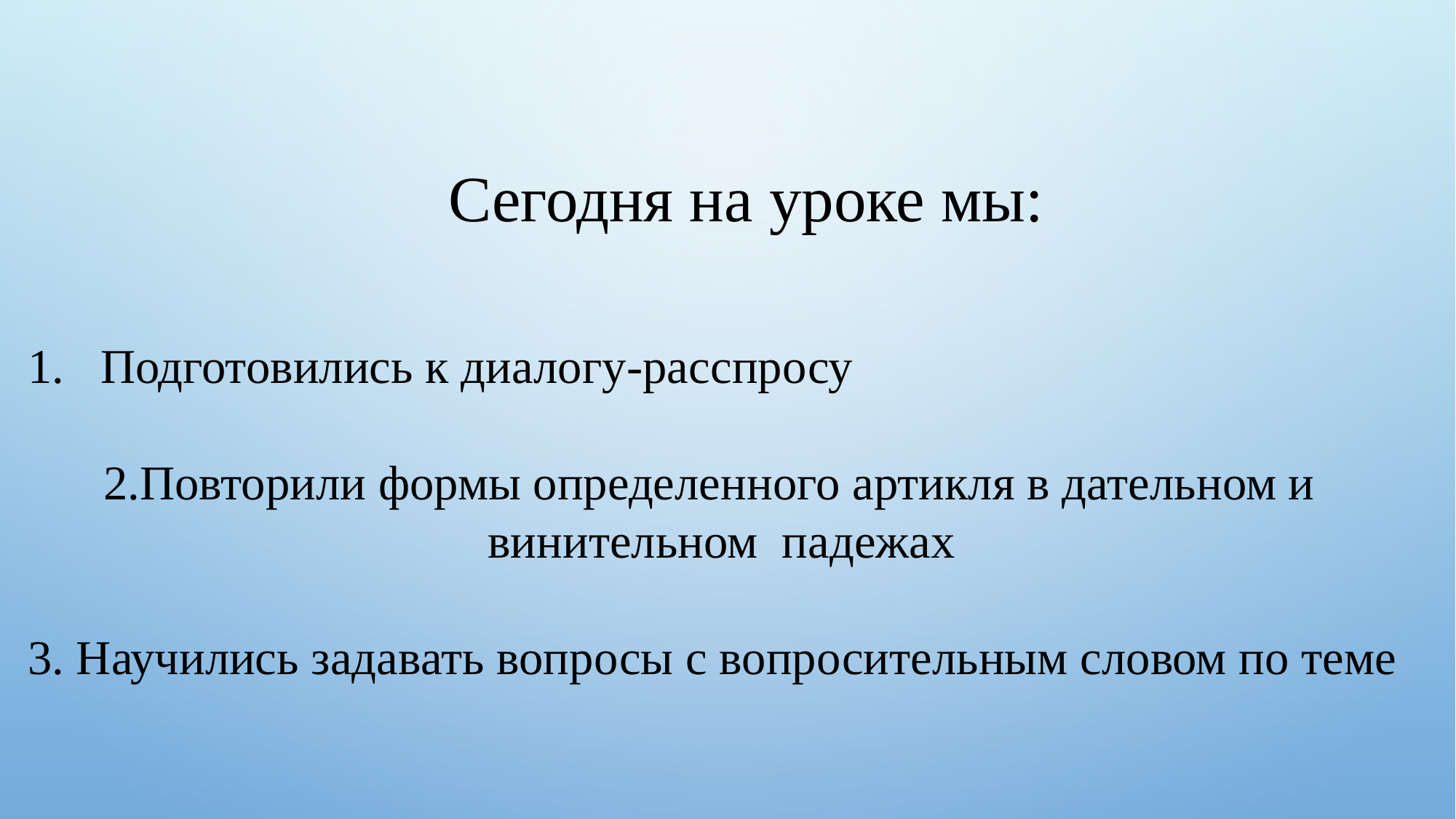

Сегодня на уроке мы:
Подготовились к диалогу-расспросу

2.Повторили формы определенного артикля в дательном и   винительном  падежах

3. Научились задавать вопросы с вопросительным словом по теме